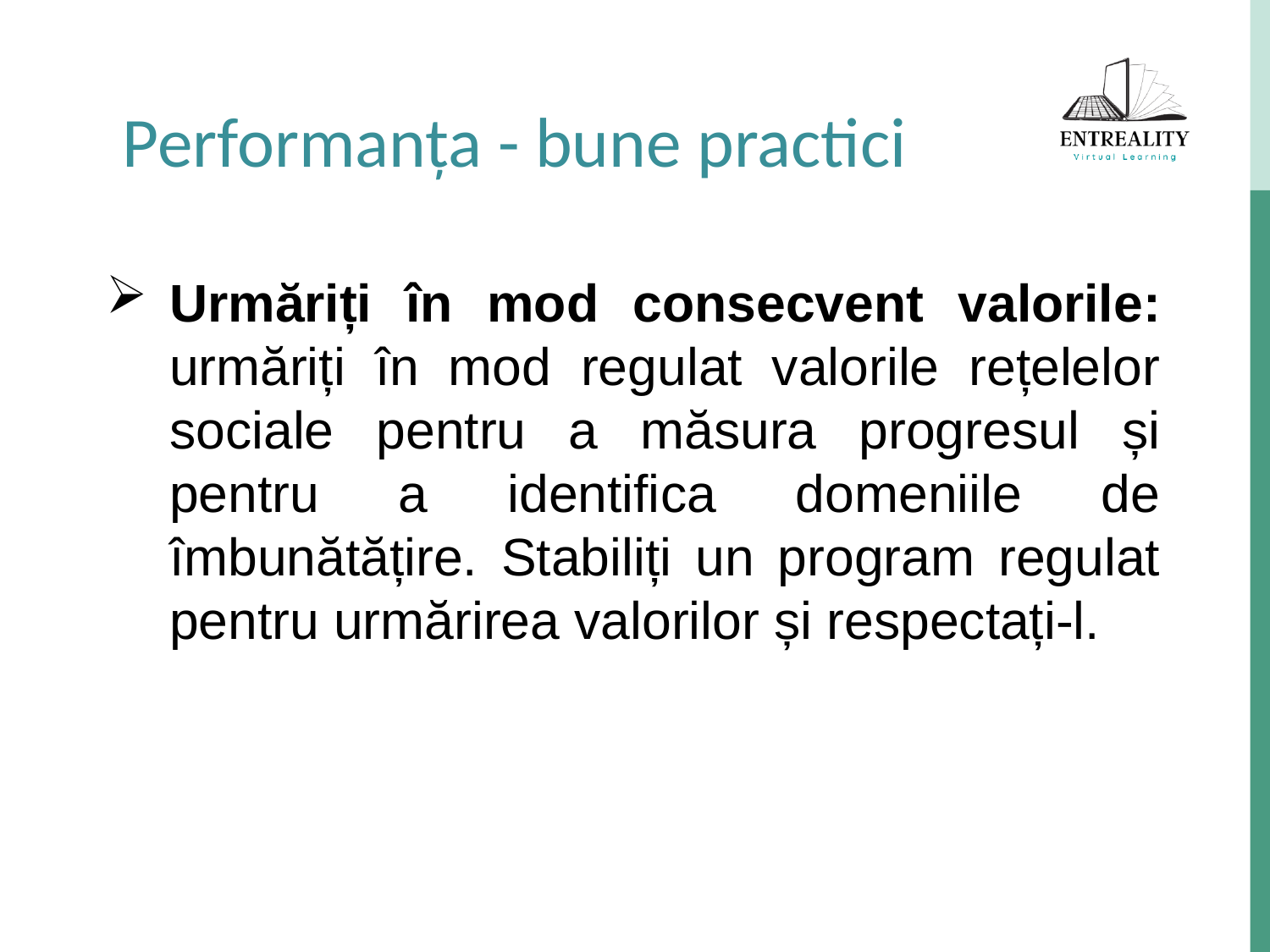

Performanța - bune practici
Urmăriți în mod consecvent valorile: urmăriți în mod regulat valorile rețelelor sociale pentru a măsura progresul și pentru a identifica domeniile de îmbunătățire. Stabiliți un program regulat pentru urmărirea valorilor și respectați-l.